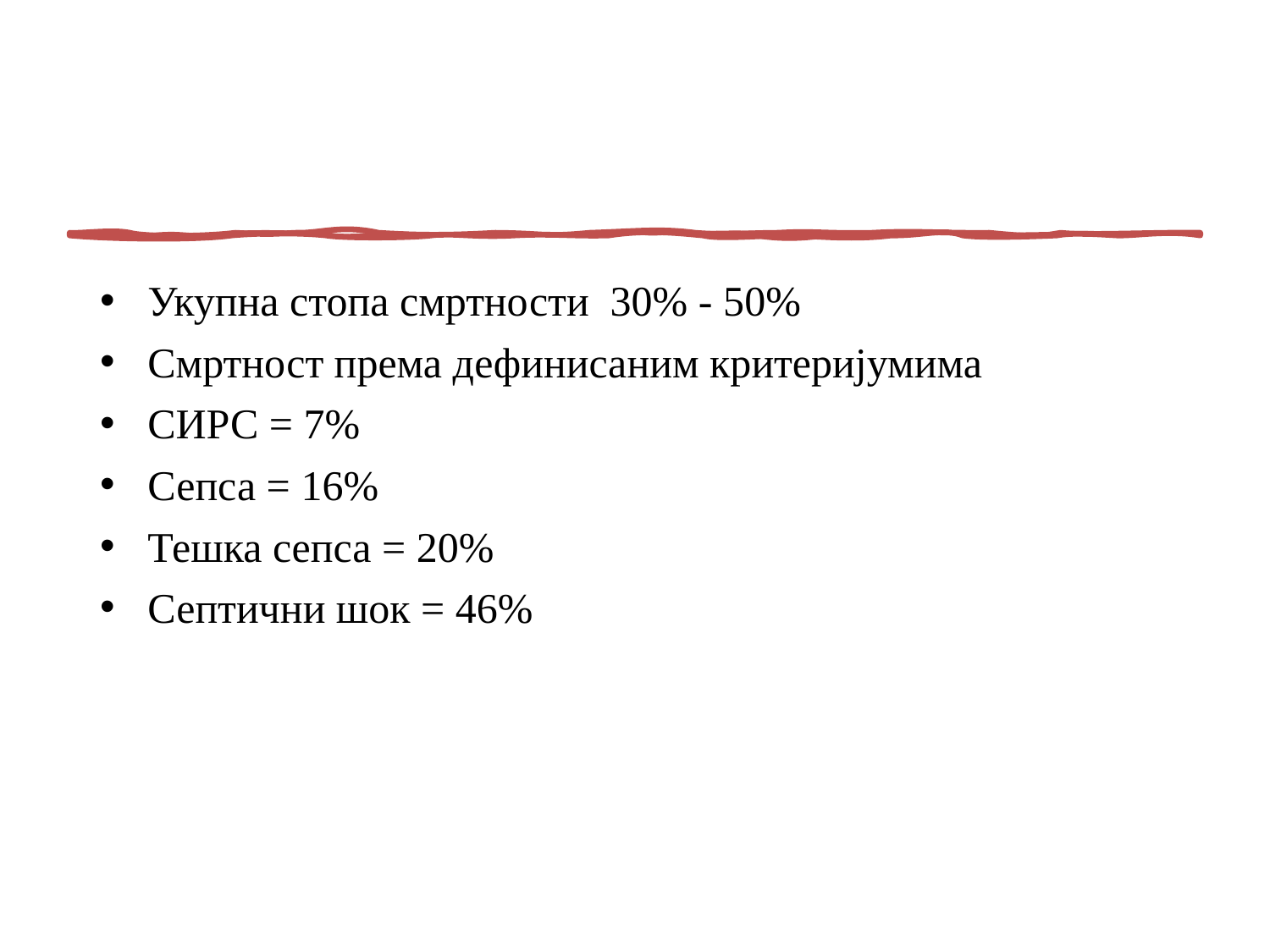

Укупна стопа смртности  30% - 50%
Смртност према дефинисаним критеријумима
СИРС = 7%
Сепса = 16%
Тешка сепса = 20%
Септични шок = 46%